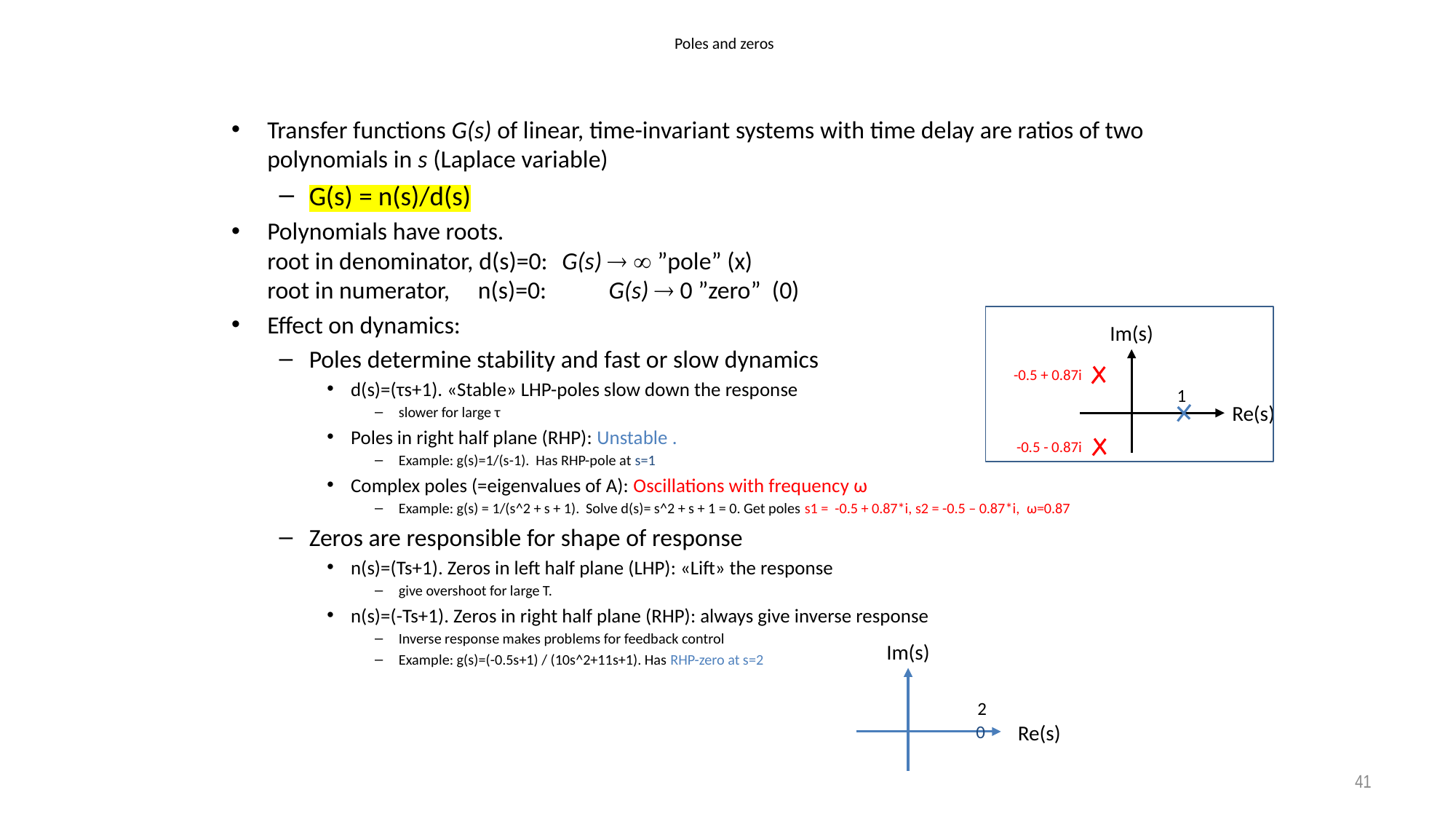

# Poles and zeros
Transfer functions G(s) of linear, time-invariant systems with time delay are ratios of two polynomials in s (Laplace variable)
G(s) = n(s)/d(s)
Polynomials have roots.
root in denominator, d(s)=0: 	G(s) → ∞ ”pole” (x)
root in numerator,     n(s)=0:           G(s) → 0 ”zero”  (0)
Effect on dynamics:
Poles determine stability and fast or slow dynamics
d(s)=(τs+1). «Stable» LHP-poles slow down the response
slower for large τ
Poles in right half plane (RHP): Unstable .
Example: g(s)=1/(s-1).  Has RHP-pole at s=1
Complex poles (=eigenvalues of A): Oscillations with frequency ω
Example: g(s) = 1/(s^2 + s + 1).  Solve d(s)= s^2 + s + 1 = 0. Get poles s1 =  -0.5 + 0.87*i, s2 = -0.5 – 0.87*i,  ω=0.87
Zeros are responsible for shape of response
n(s)=(Ts+1). Zeros in left half plane (LHP): «Lift» the response
give overshoot for large T.
n(s)=(-Ts+1). Zeros in right half plane (RHP): always give inverse response
Inverse response makes problems for feedback control
Example: g(s)=(-0.5s+1) / (10s^2+11s+1). Has RHP-zero at s=2

Im(s)
-0.5 + 0.87i
1
Re(s)
-0.5 - 0.87i
Im(s)
2
Re(s)
0
41